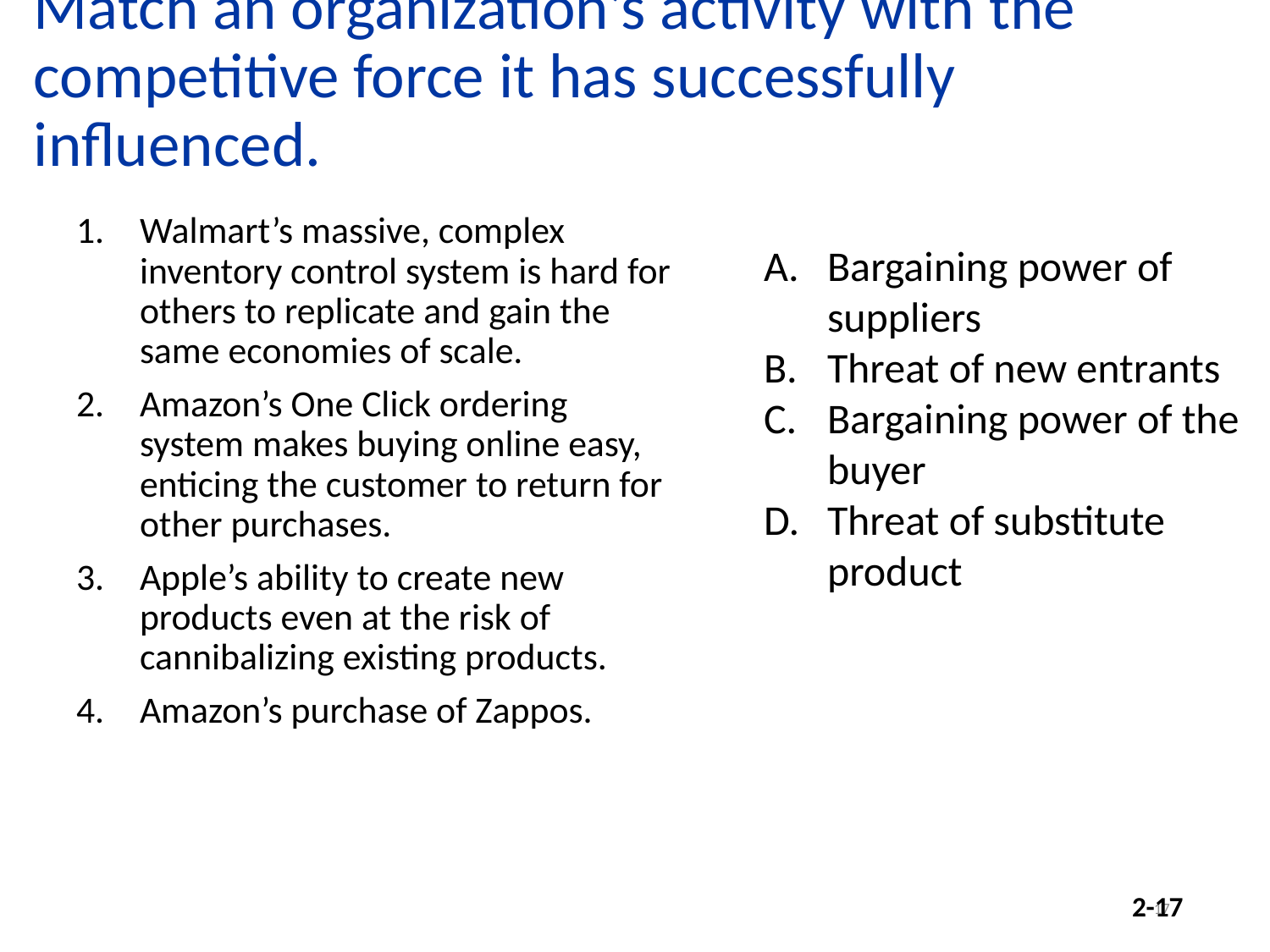

# Match an organization’s activity with the competitive force it has successfully influenced.
Walmart’s massive, complex inventory control system is hard for others to replicate and gain the same economies of scale.
Amazon’s One Click ordering system makes buying online easy, enticing the customer to return for other purchases.
Apple’s ability to create new products even at the risk of cannibalizing existing products.
Amazon’s purchase of Zappos.

Bargaining power of suppliers
Threat of new entrants
Bargaining power of the buyer
Threat of substitute product

17